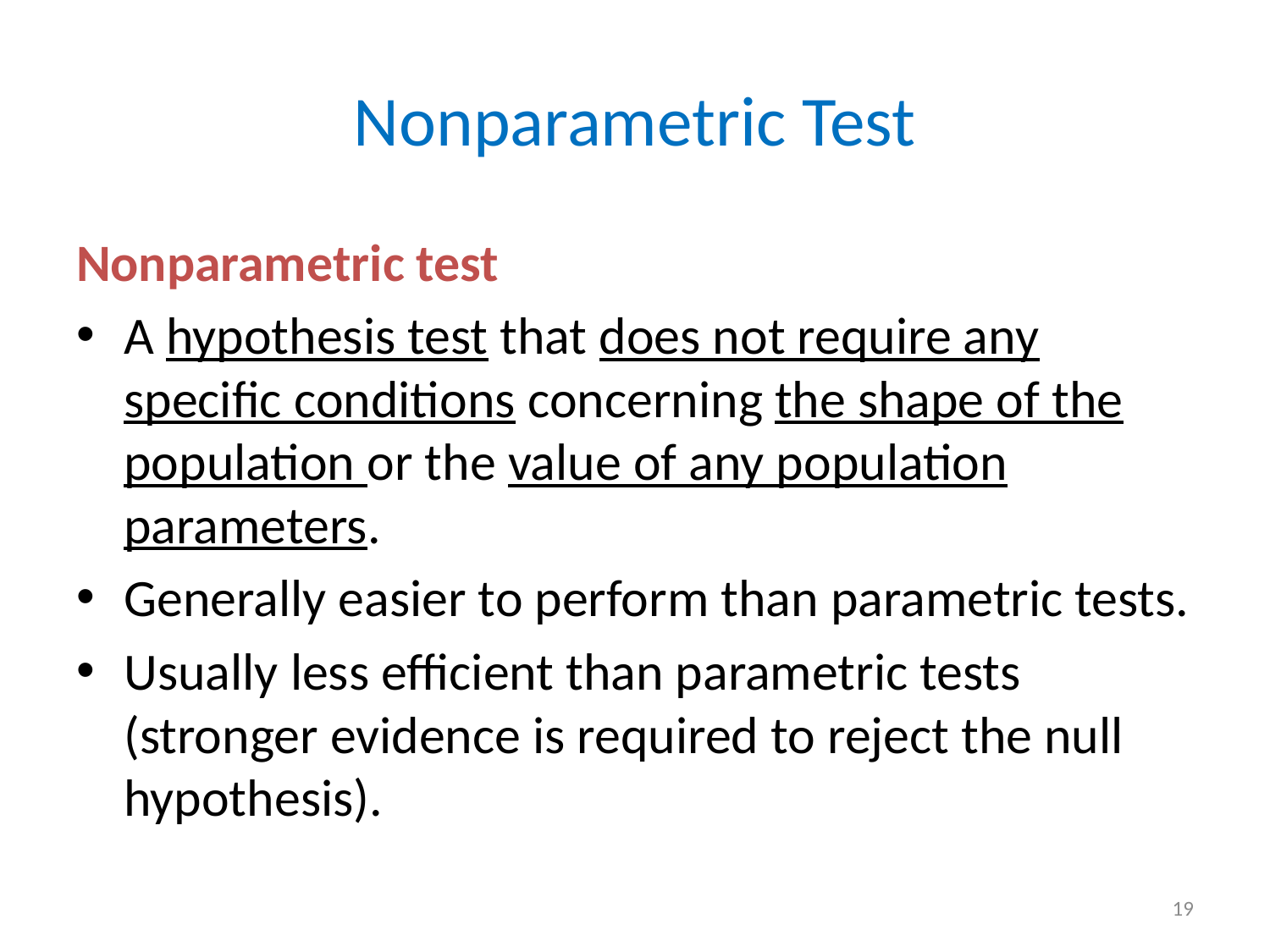

# Nonparametric Test
Nonparametric test
A hypothesis test that does not require any specific conditions concerning the shape of the population or the value of any population parameters.
Generally easier to perform than parametric tests.
Usually less efficient than parametric tests (stronger evidence is required to reject the null hypothesis).

19